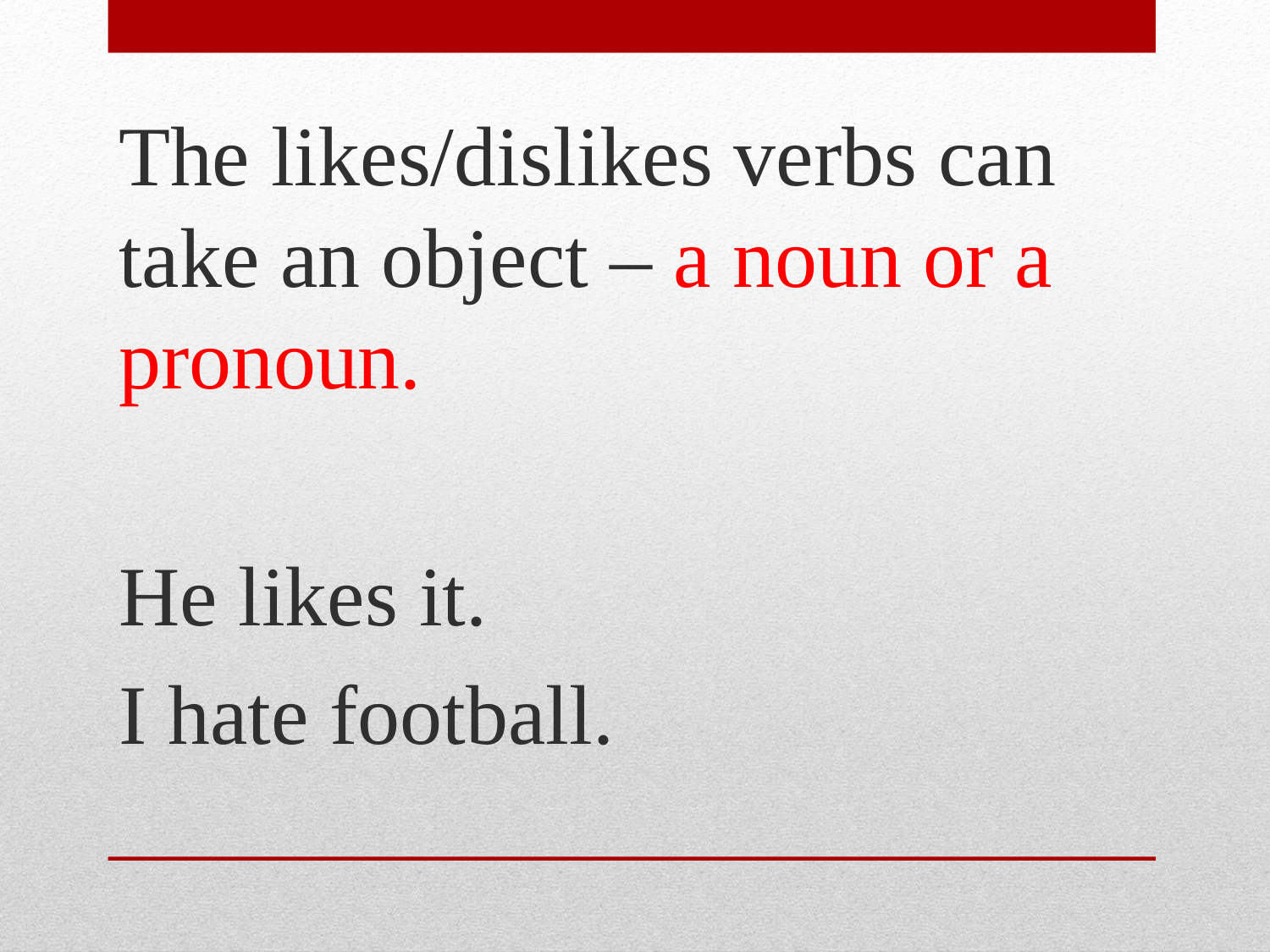

The likes/dislikes verbs can take an object – a noun or a pronoun.

He likes it.
I hate football.